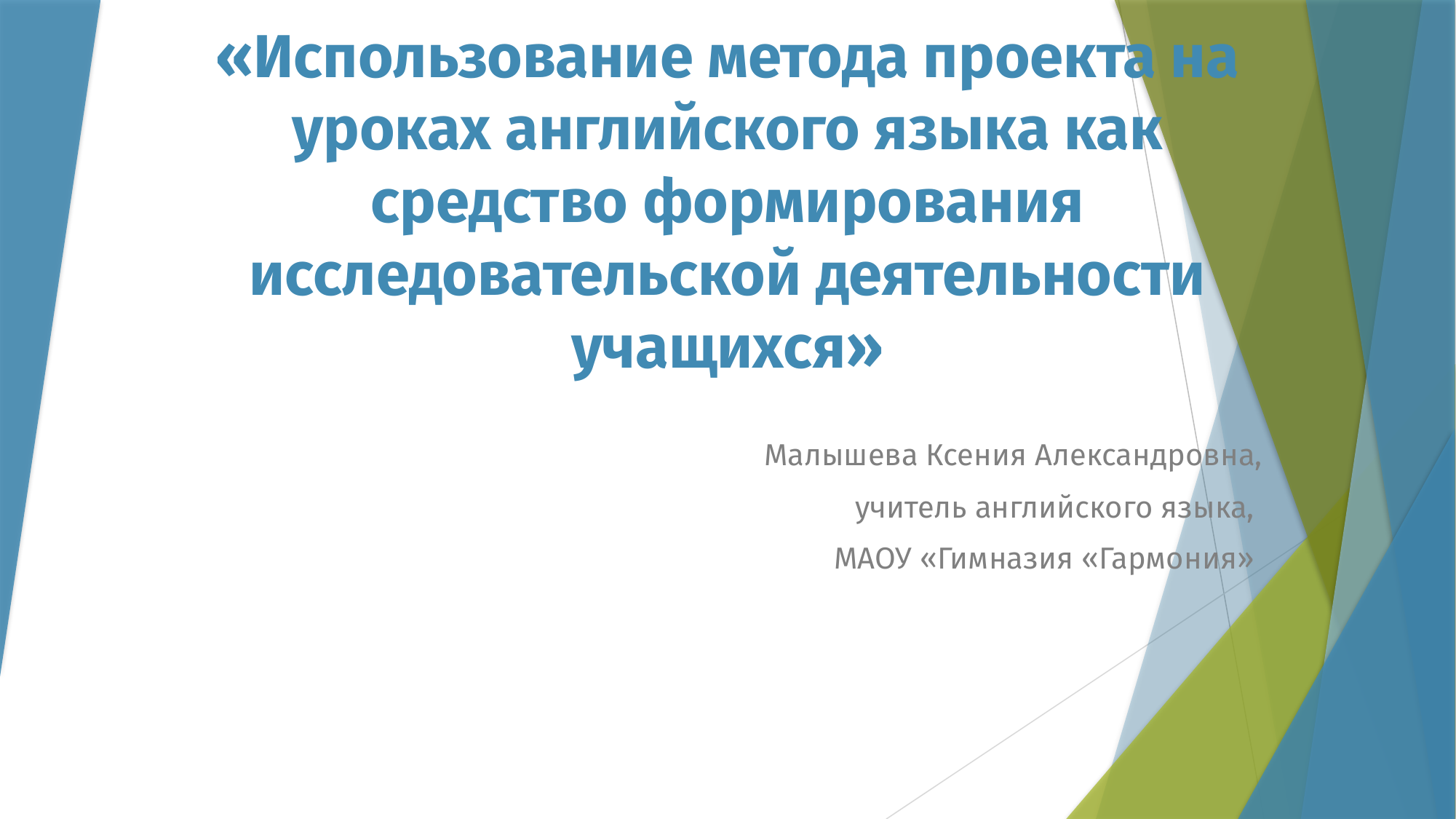

# «Использование метода проекта на уроках английского языка как средство формирования исследовательской деятельности учащихся»
Малышева Ксения Александровна,
учитель английского языка,
МАОУ «Гимназия «Гармония»